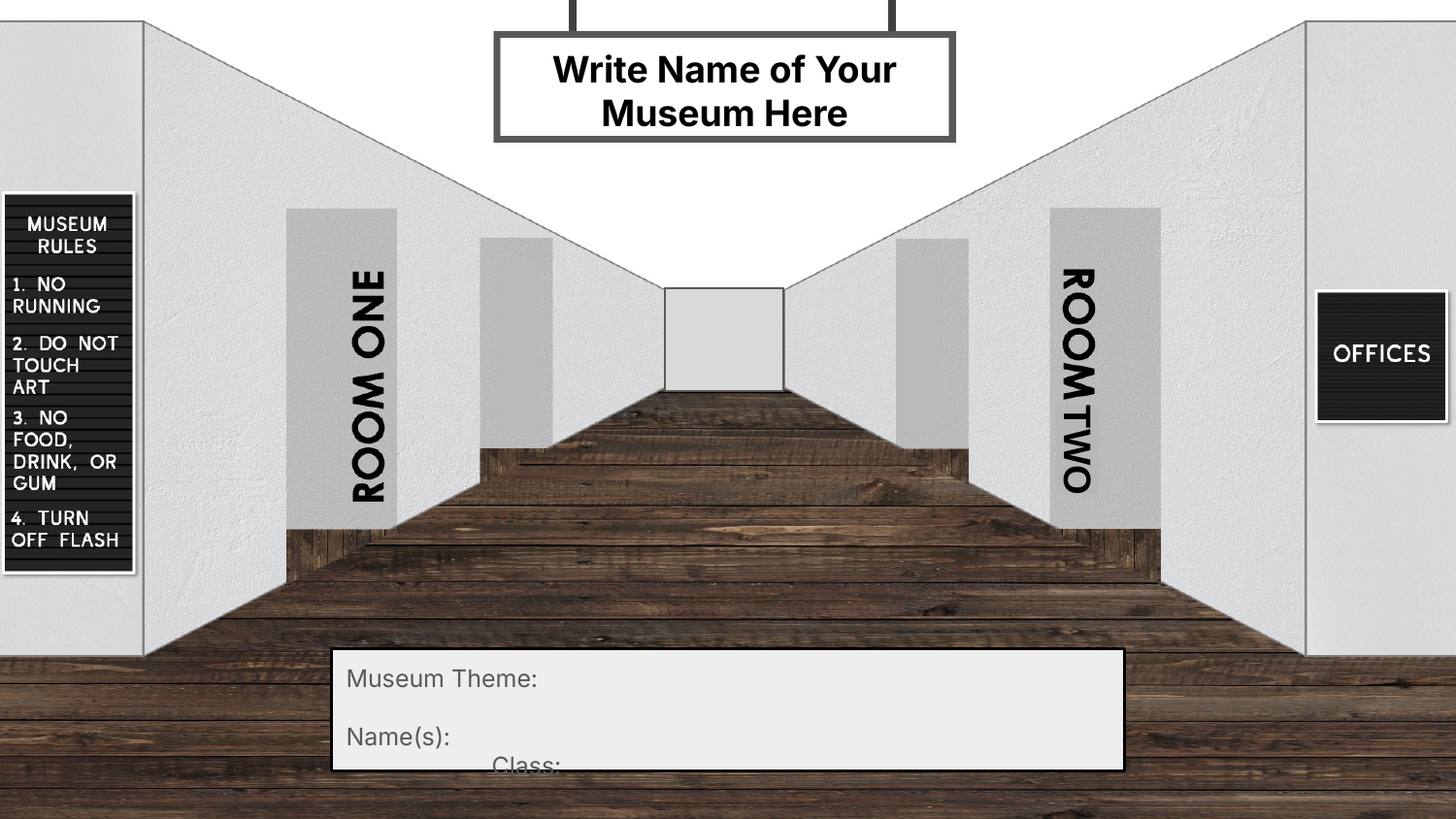

Write Name of Your Museum Here

TWO
Museum Theme:

Name(s):						Class: